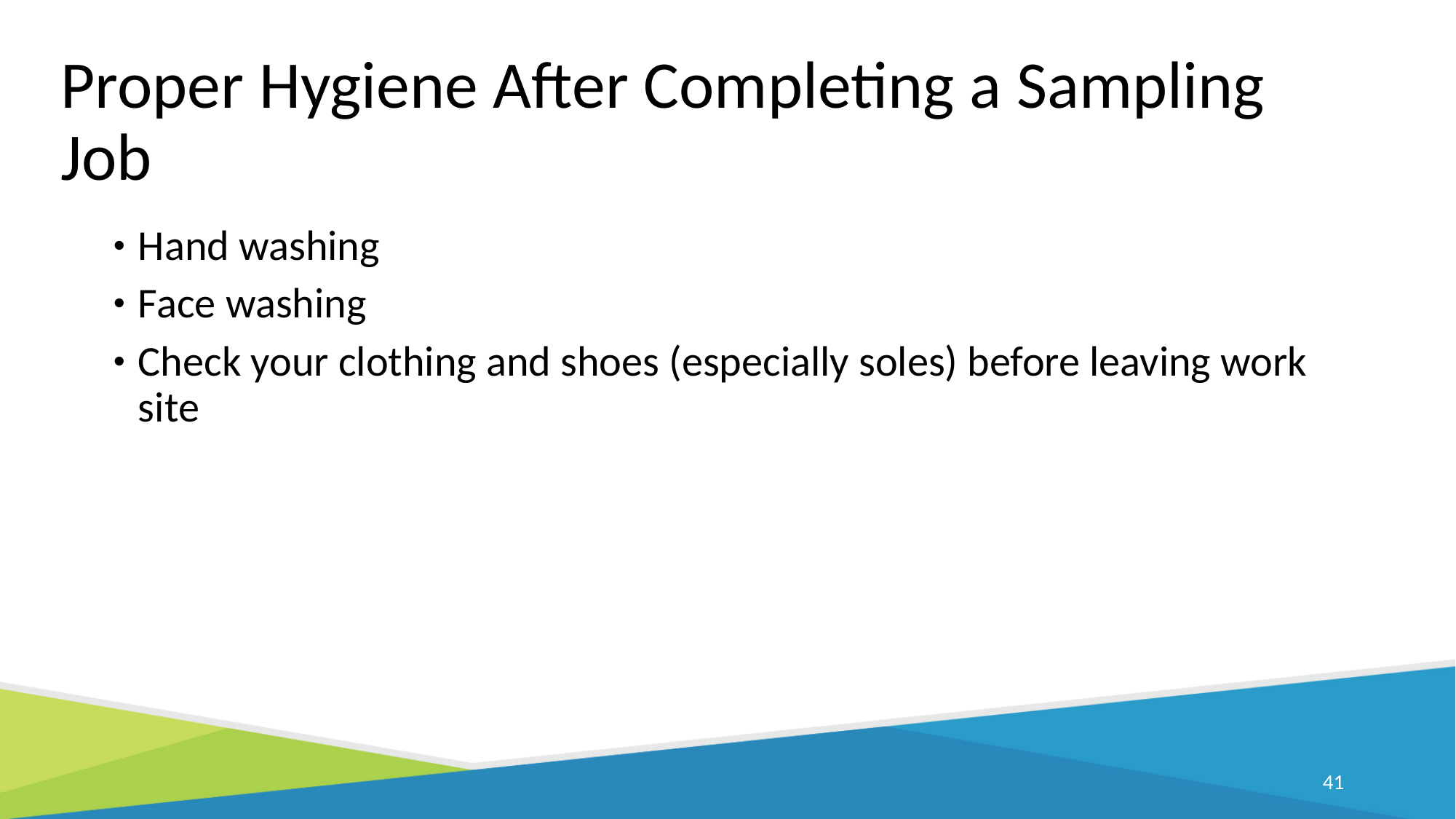

# Proper Hygiene After Completing a Sampling Job
Hand washing
Face washing
Check your clothing and shoes (especially soles) before leaving work site

41